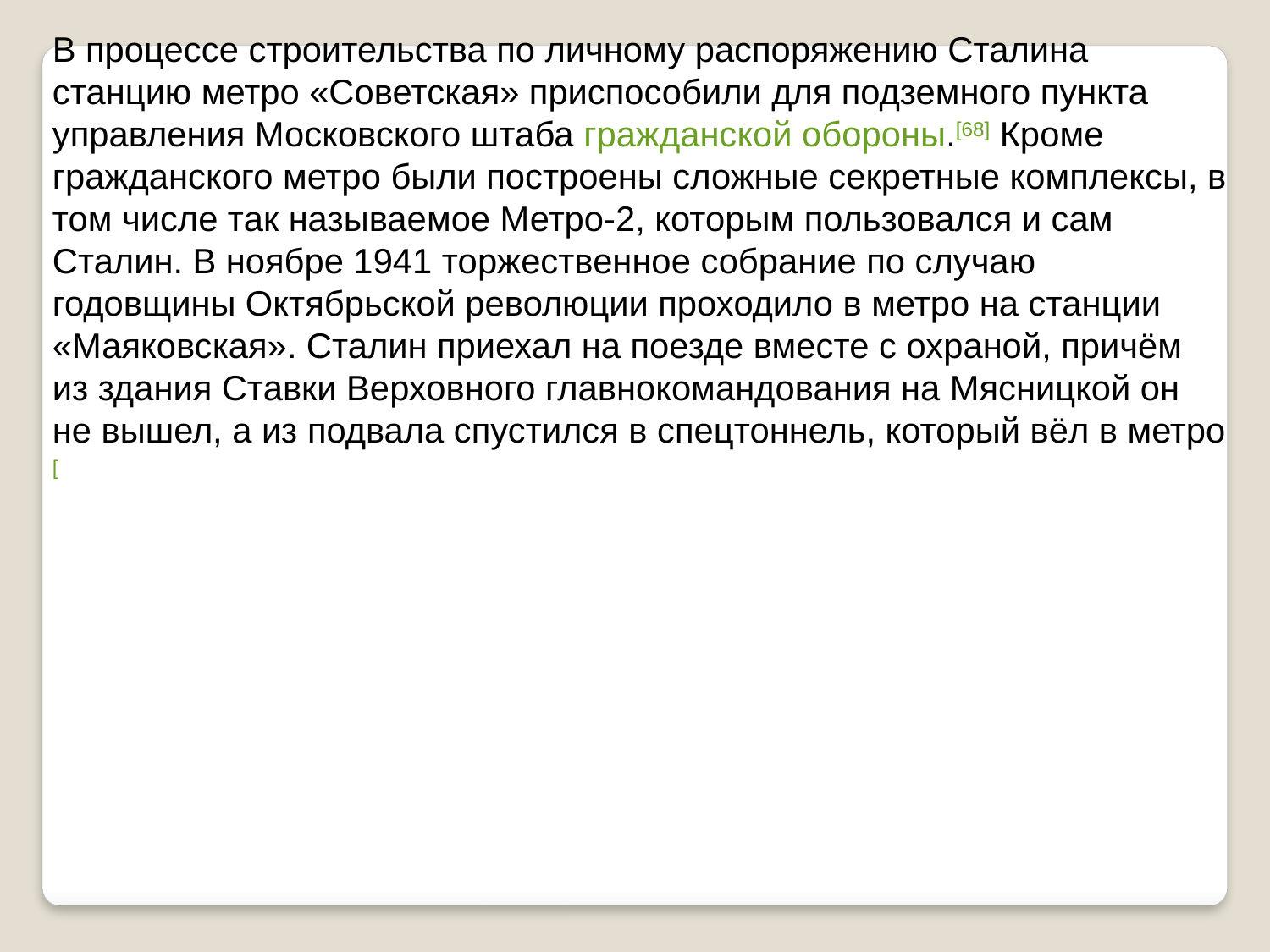

В процессе строительства по личному распоряжению Сталина станцию метро «Советская» приспособили для подземного пункта управления Московского штаба гражданской обороны.[68] Кроме гражданского метро были построены сложные секретные комплексы, в том числе так называемое Метро-2, которым пользовался и сам Сталин. В ноябре 1941 торжественное собрание по случаю годовщины Октябрьской революции проходило в метро на станции «Маяковская». Сталин приехал на поезде вместе с охраной, причём из здания Ставки Верховного главнокомандования на Мясницкой он не вышел, а из подвала спустился в спецтоннель, который вёл в метро [